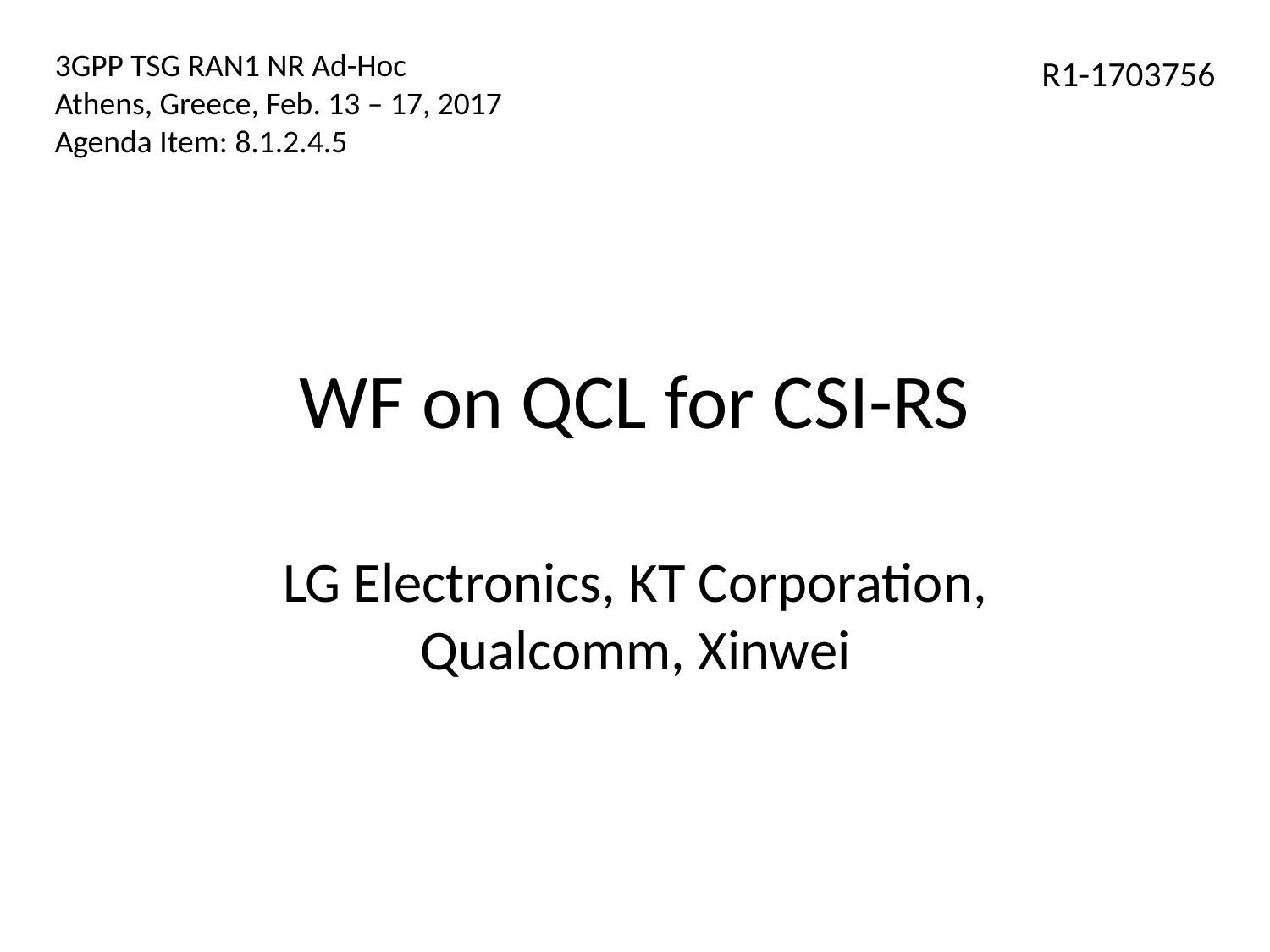

3GPP TSG RAN1 NR Ad-Hoc
Athens, Greece, Feb. 13 – 17, 2017
Agenda Item: 8.1.2.4.5
R1-1703756
# WF on QCL for CSI-RS
LG Electronics, KT Corporation, Qualcomm, Xinwei